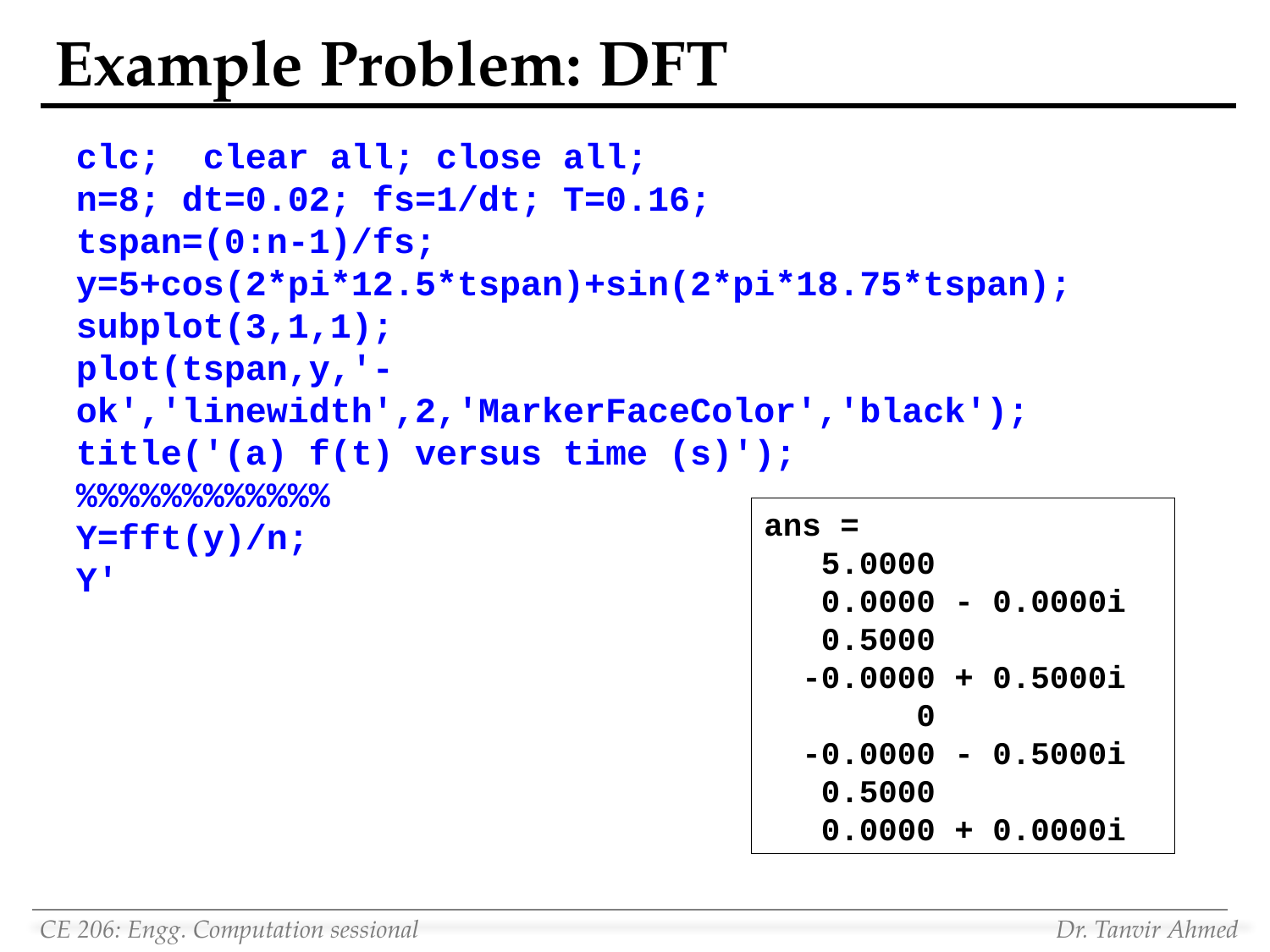

Example Problem: DFT
CE 206: Engg. Computation sessional						Dr. Tanvir Ahmed
clc;  clear all; close all;
n=8; dt=0.02; fs=1/dt; T=0.16;
tspan=(0:n-1)/fs;
y=5+cos(2*pi*12.5*tspan)+sin(2*pi*18.75*tspan);
subplot(3,1,1);
plot(tspan,y,'-ok','linewidth',2,'MarkerFaceColor','black');
title('(a) f(t) versus time (s)');
%%%%%%%%%%%%
Y=fft(y)/n;
Y'
ans =
   5.0000
   0.0000 - 0.0000i
   0.5000
  -0.0000 + 0.5000i
        0
  -0.0000 - 0.5000i
   0.5000
   0.0000 + 0.0000i